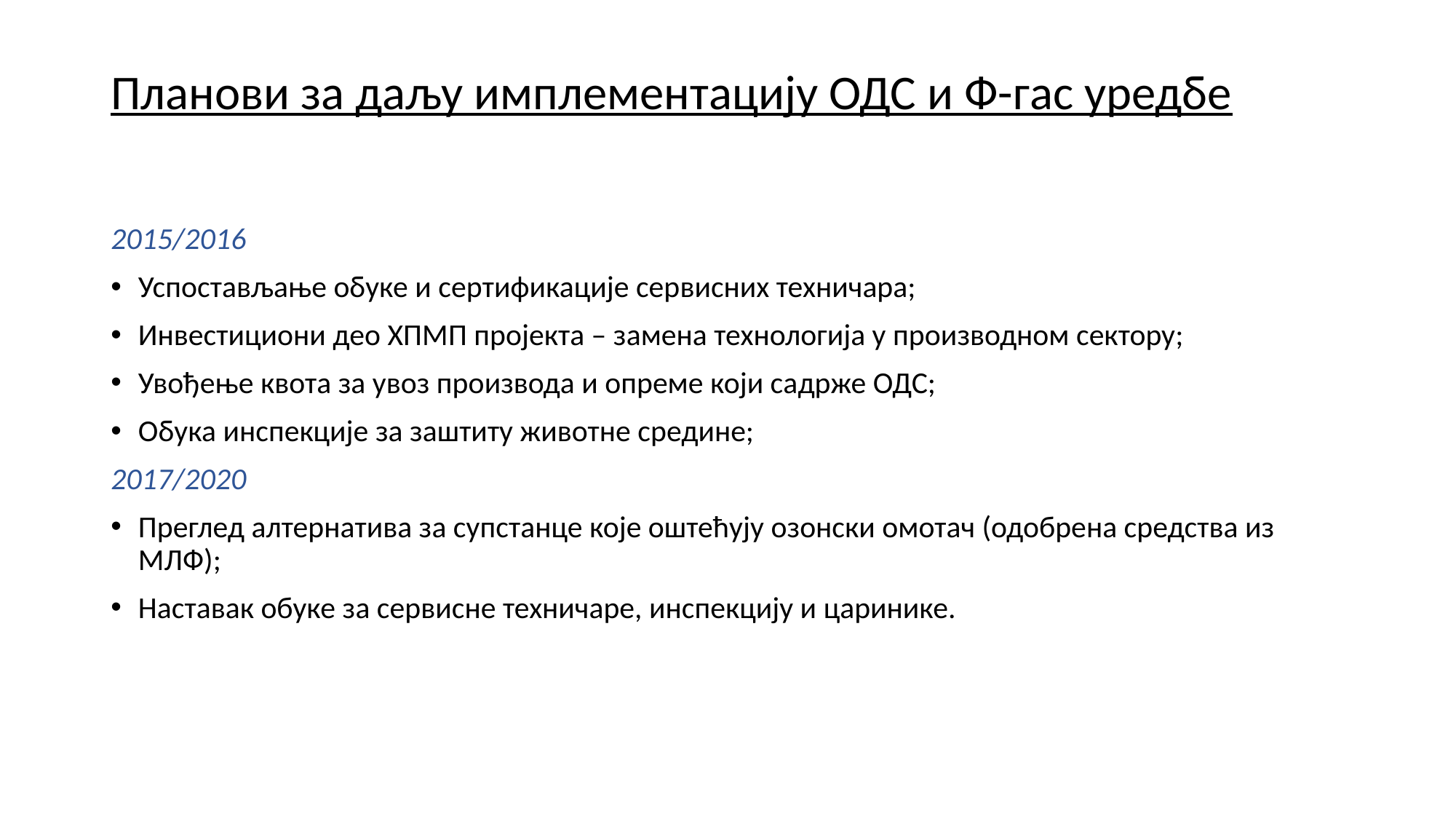

# Планови за даљу имплементацију ОДС и Ф-гас уредбе
2015/2016
Успостављање обуке и сертификације сервисних техничара;
Инвестициони део ХПМП пројекта – замена технологија у производном сектору;
Увођење квота за увоз производа и опреме који садрже ОДС;
Обука инспекције за заштиту животне средине;
2017/2020
Преглед алтернатива за супстанце које оштећују озонски омотач (одобрена средства из МЛФ);
Наставак обуке за сервисне техничаре, инспекцију и царинике.